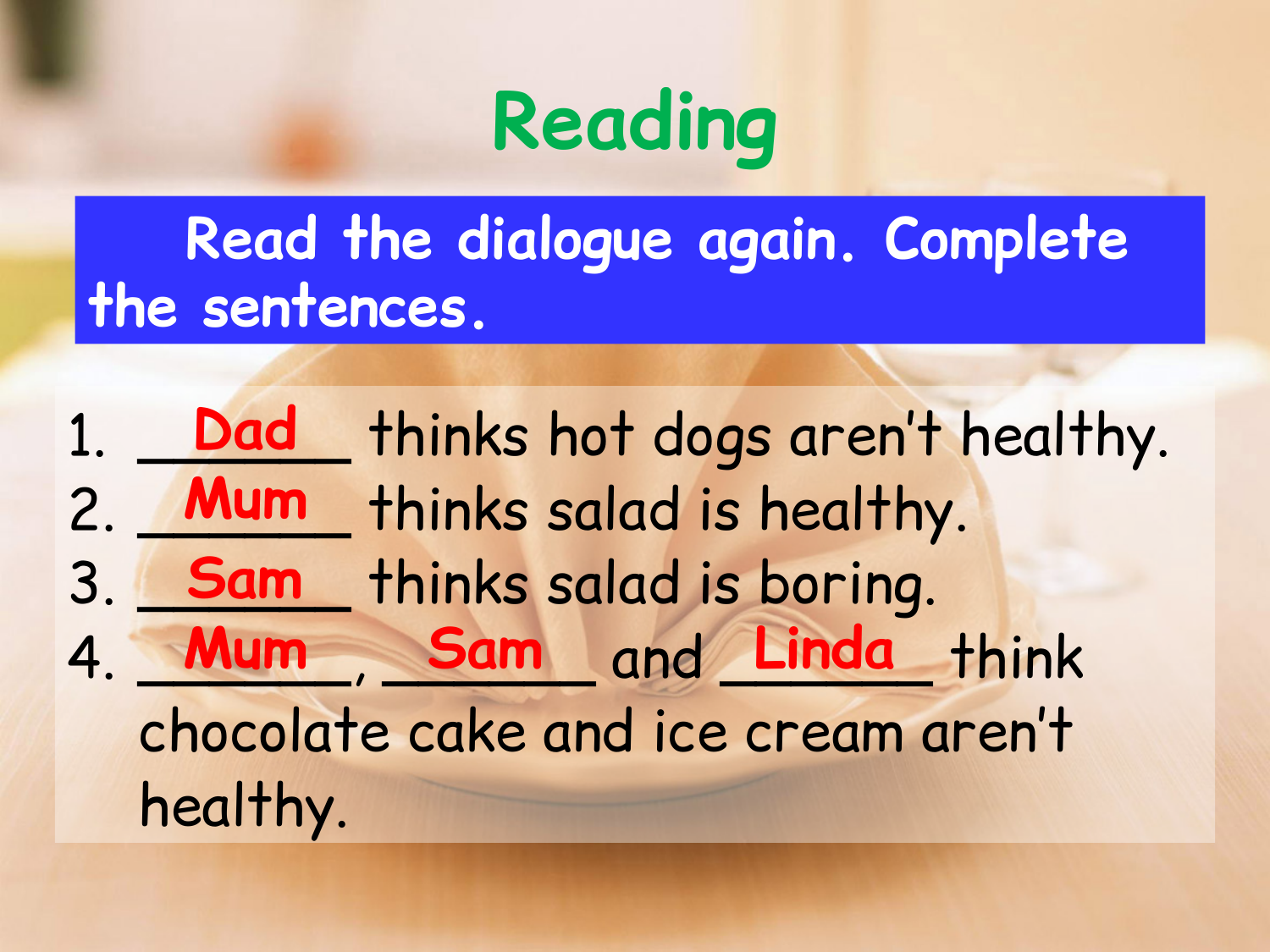

# Reading
    Read the dialogue again. Complete the sentences.
______ thinks hot dogs aren’t healthy.
______ thinks salad is healthy.
______ thinks salad is boring.
______, ______ and ______ think chocolate cake and ice cream aren’t healthy.
Dad
Mum
Sam
Mum
Sam
Linda